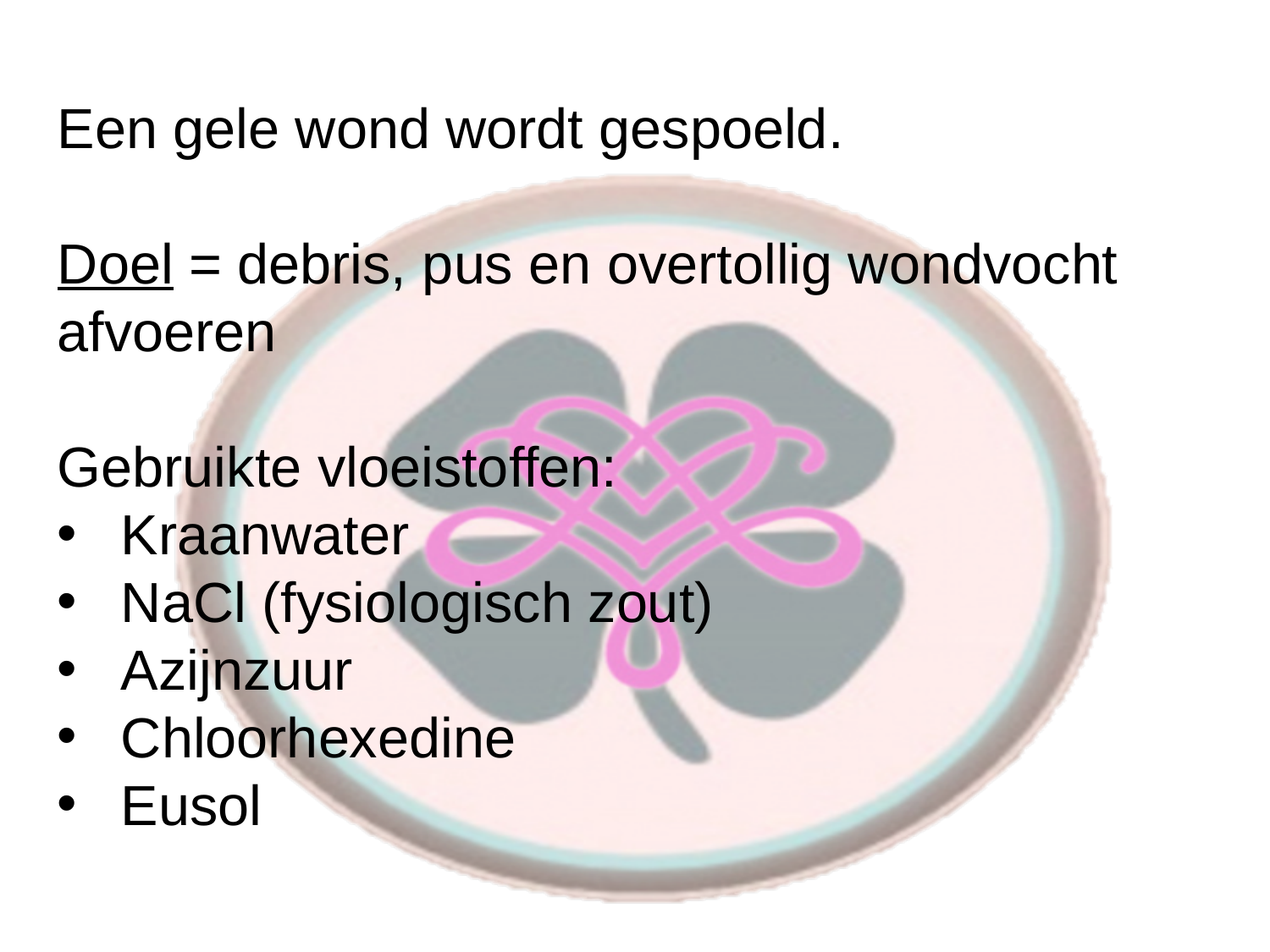

Een gele wond wordt gespoeld.

Doel = debris, pus en overtollig wondvocht afvoeren

Gebruikte vloeistoffen:
Kraanwater
NaCl (fysiologisch zout)
Azijnzuur
Chloorhexedine
Eusol